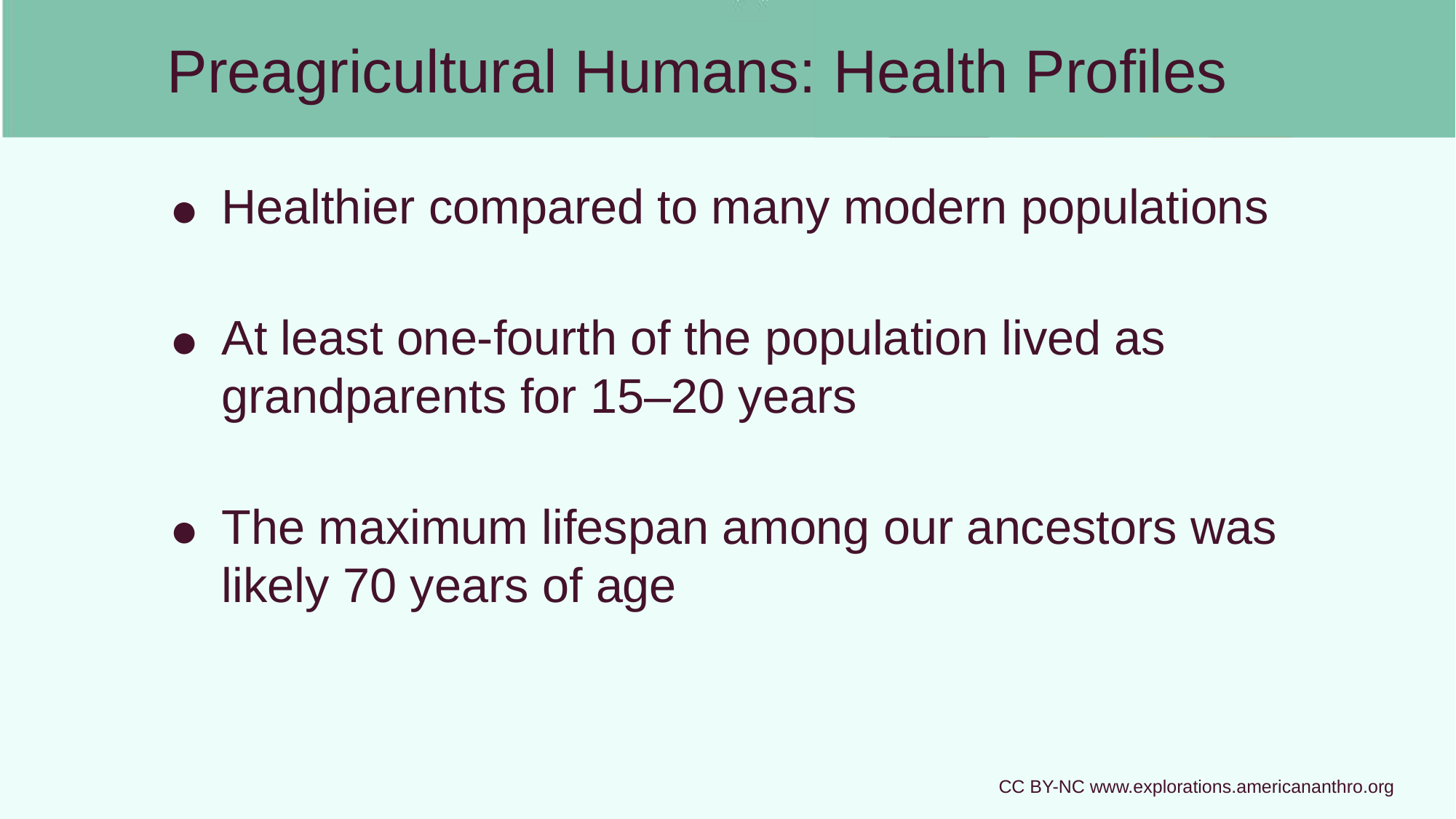

# Preagricultural Humans: Health Profiles
Healthier compared to many modern populations

At least one-fourth of the population lived as grandparents for 15–20 years

The maximum lifespan among our ancestors was likely 70 years of age